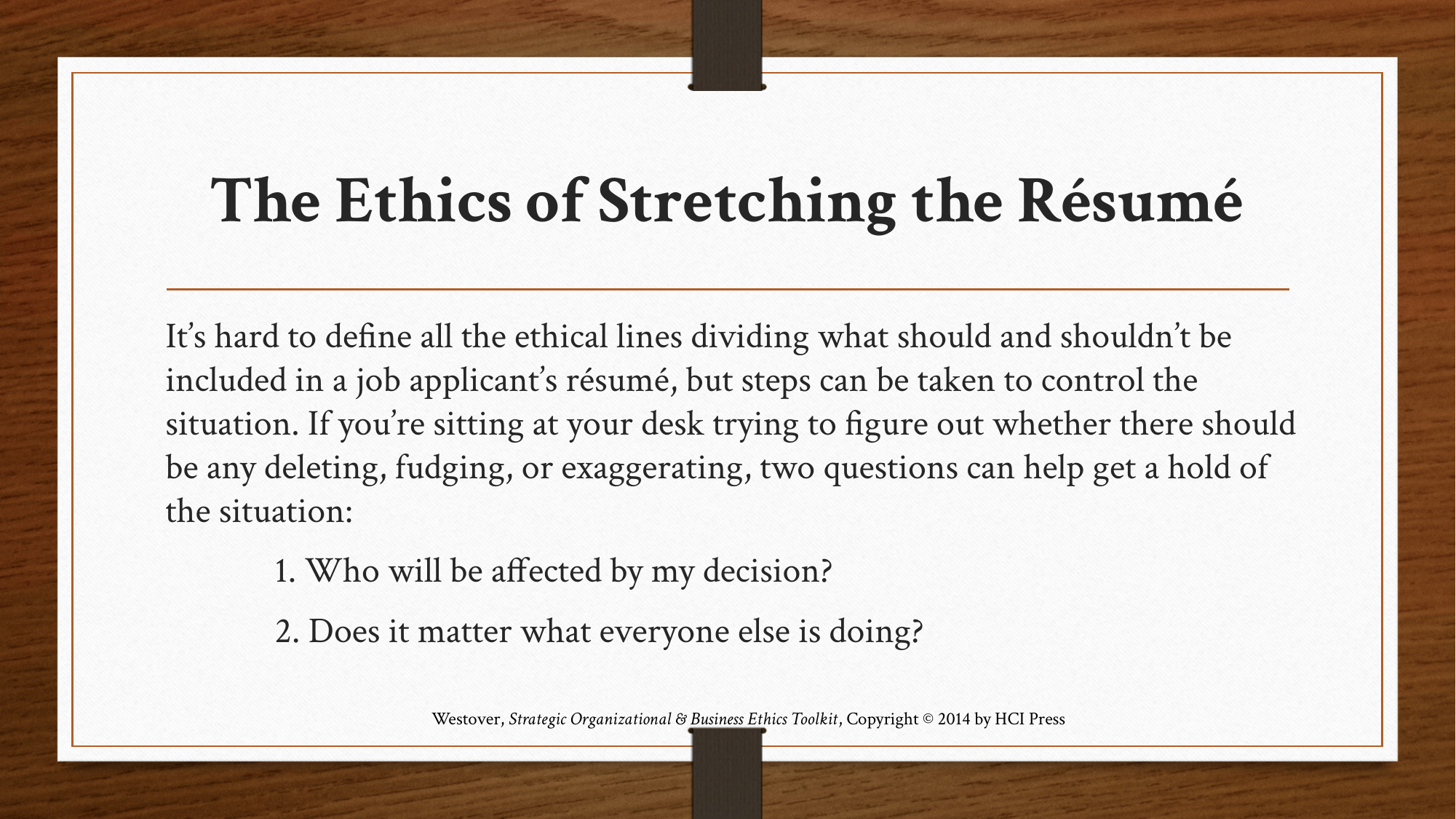

# The Ethics of Stretching the Résumé
It’s hard to define all the ethical lines dividing what should and shouldn’t be included in a job applicant’s résumé, but steps can be taken to control the situation. If you’re sitting at your desk trying to figure out whether there should be any deleting, fudging, or exaggerating, two questions can help get a hold of the situation:
	1. Who will be affected by my decision?
	2. Does it matter what everyone else is doing?
Westover, Strategic Organizational & Business Ethics Toolkit, Copyright © 2014 by HCI Press